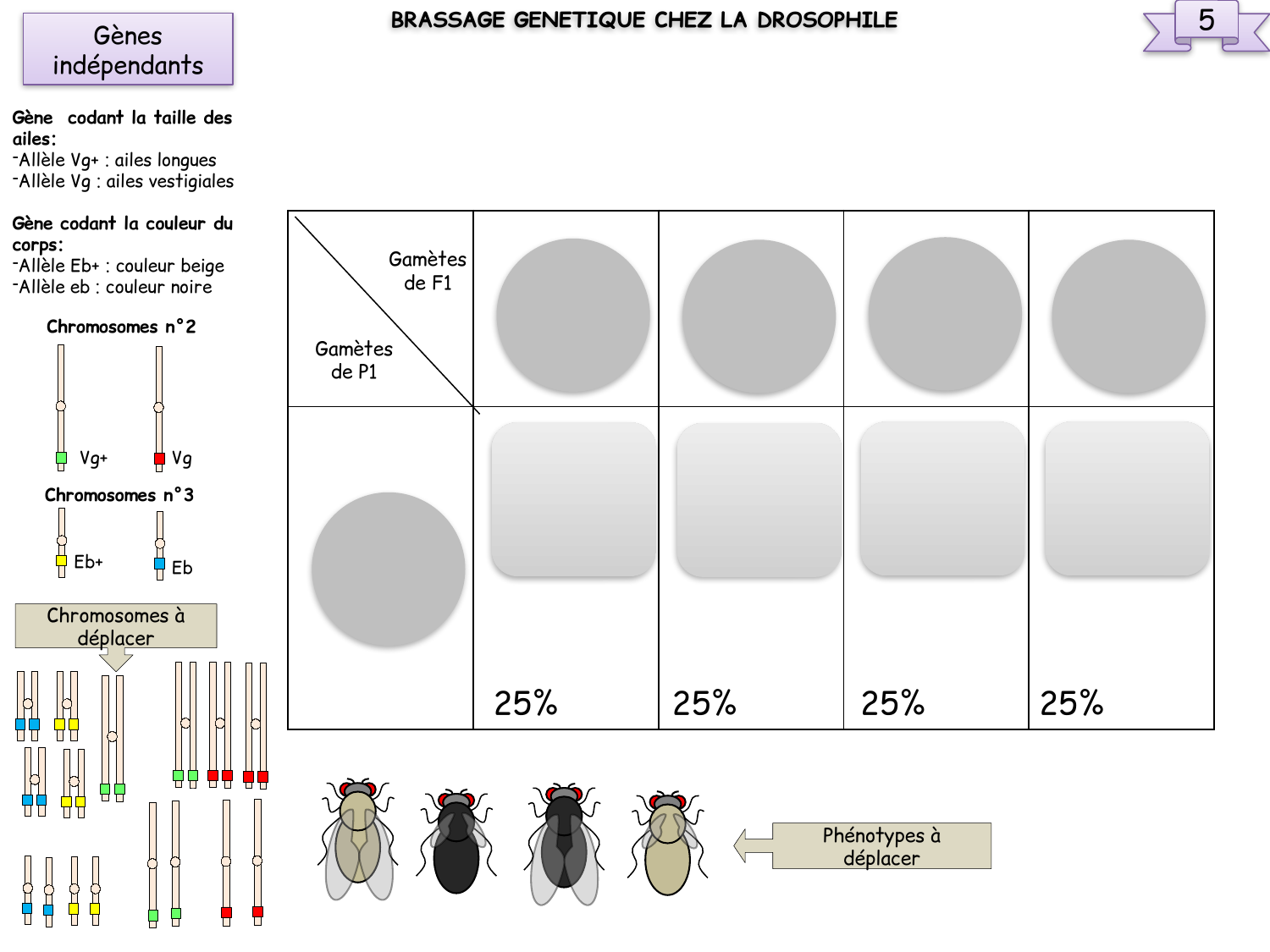

BRASSAGE GENETIQUE CHEZ LA DROSOPHILE
5
Gènes indépendants
Gène  codant la taille des ailes:
Allèle Vg+ : ailes longues
Allèle Vg : ailes vestigiales

Gène codant la couleur du corps:
Allèle Eb+ : couleur beige
Allèle eb : couleur noire

Chromosomes n°2

Vg+
Vg
Chromosomes n°3

Eb
Eb+
|  |  |  |  |  |
| --- | --- | --- | --- | --- |
|  |  |  |  |  |

Gamètes
de F1
Gamètes
de P1

Chromosomes à déplacer

25%            25%             25%            25%
Phénotypes à déplacer